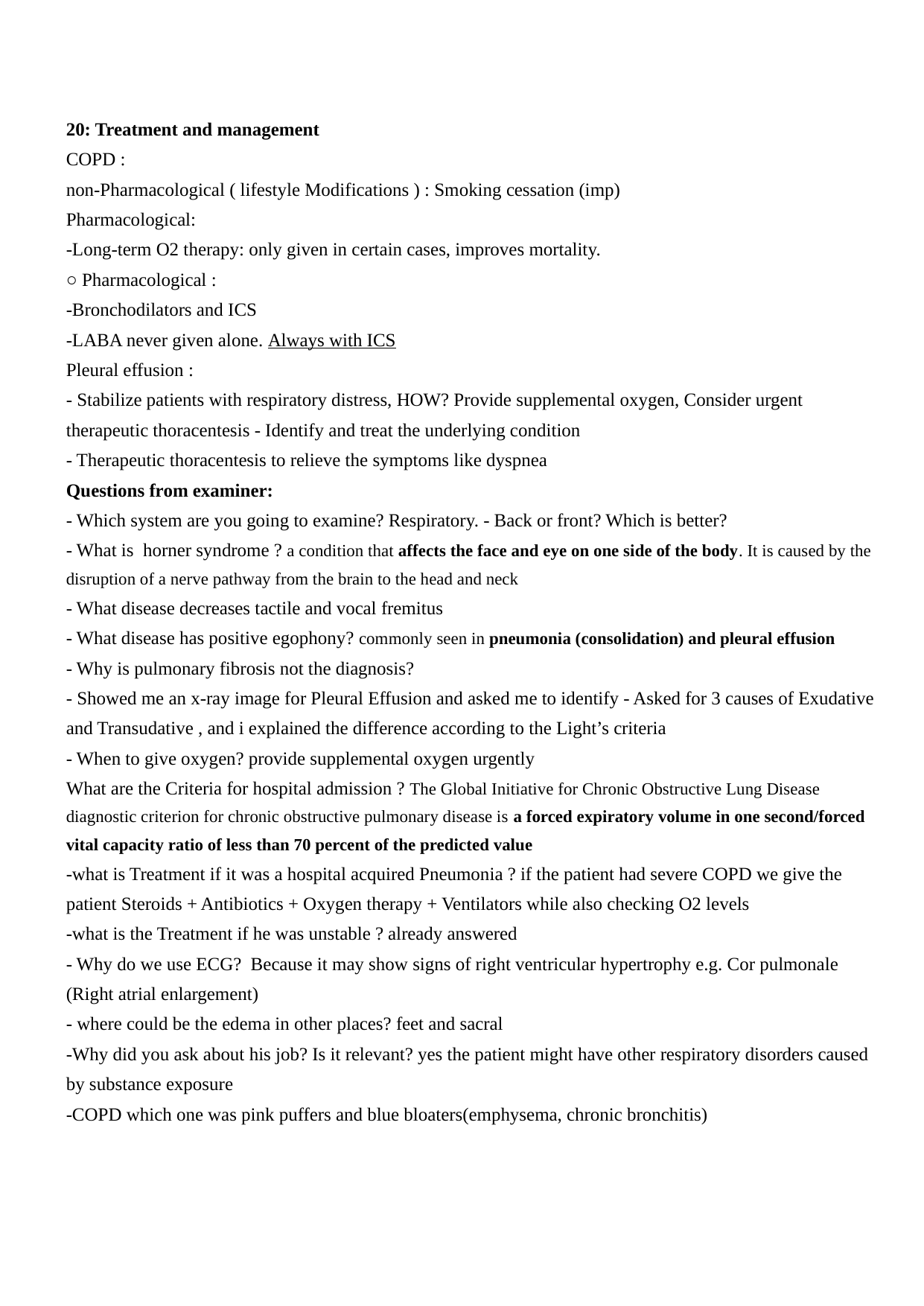

20: Treatment and management
COPD :
non-Pharmacological ( lifestyle Modifications ) : Smoking cessation (imp)
Pharmacological:
-Long-term O2 therapy: only given in certain cases, improves mortality.
○ Pharmacological :
-Bronchodilators and ICS
-LABA never given alone. Always with ICS
Pleural effusion :
- Stabilize patients with respiratory distress, HOW? Provide supplemental oxygen, Consider urgent therapeutic thoracentesis - Identify and treat the underlying condition
- Therapeutic thoracentesis to relieve the symptoms like dyspnea
Questions from examiner:
- Which system are you going to examine? Respiratory. - Back or front? Which is better?
- What is  horner syndrome ? a condition that affects the face and eye on one side of the body. It is caused by the disruption of a nerve pathway from the brain to the head and neck
- What disease decreases tactile and vocal fremitus
- What disease has positive egophony? commonly seen in pneumonia (consolidation) and pleural effusion
- Why is pulmonary fibrosis not the diagnosis?
- Showed me an x-ray image for Pleural Effusion and asked me to identify - Asked for 3 causes of Exudative and Transudative , and i explained the difference according to the Light’s criteria
- When to give oxygen? provide supplemental oxygen urgently
What are the Criteria for hospital admission ? The Global Initiative for Chronic Obstructive Lung Disease diagnostic criterion for chronic obstructive pulmonary disease is a forced expiratory volume in one second/forced vital capacity ratio of less than 70 percent of the predicted value
-what is Treatment if it was a hospital acquired Pneumonia ? if the patient had severe COPD we give the patient Steroids + Antibiotics + Oxygen therapy + Ventilators while also checking O2 levels
-what is the Treatment if he was unstable ? already answered
- Why do we use ECG?  Because it may show signs of right ventricular hypertrophy e.g. Cor pulmonale (Right atrial enlargement)
- where could be the edema in other places? feet and sacral
-Why did you ask about his job? Is it relevant? yes the patient might have other respiratory disorders caused by substance exposure
-COPD which one was pink puffers and blue bloaters(emphysema, chronic bronchitis)